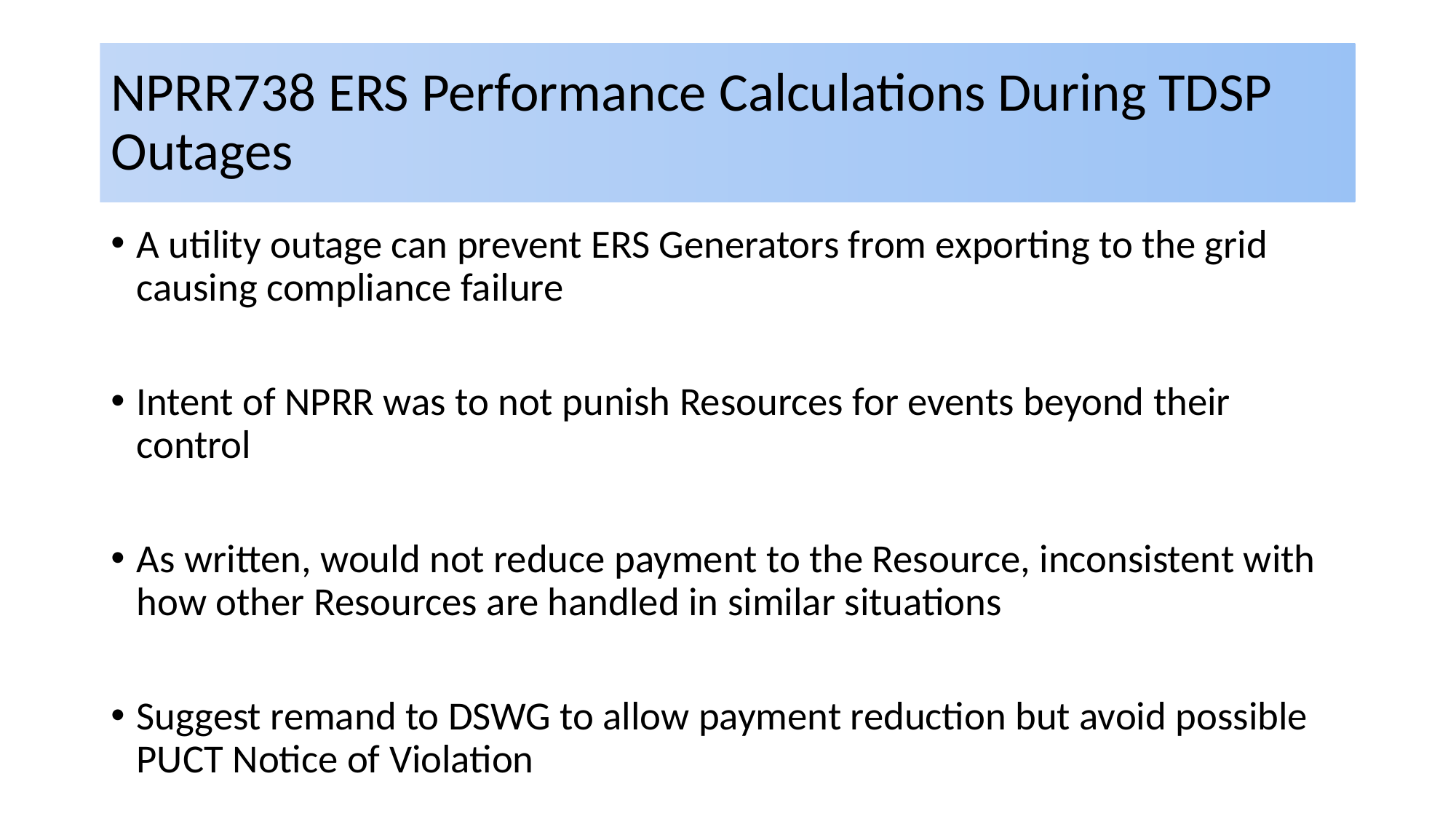

# NPRR738 ERS Performance Calculations During TDSP Outages
A utility outage can prevent ERS Generators from exporting to the grid causing compliance failure

Intent of NPRR was to not punish Resources for events beyond their control

As written, would not reduce payment to the Resource, inconsistent with how other Resources are handled in similar situations

Suggest remand to DSWG to allow payment reduction but avoid possible PUCT Notice of Violation